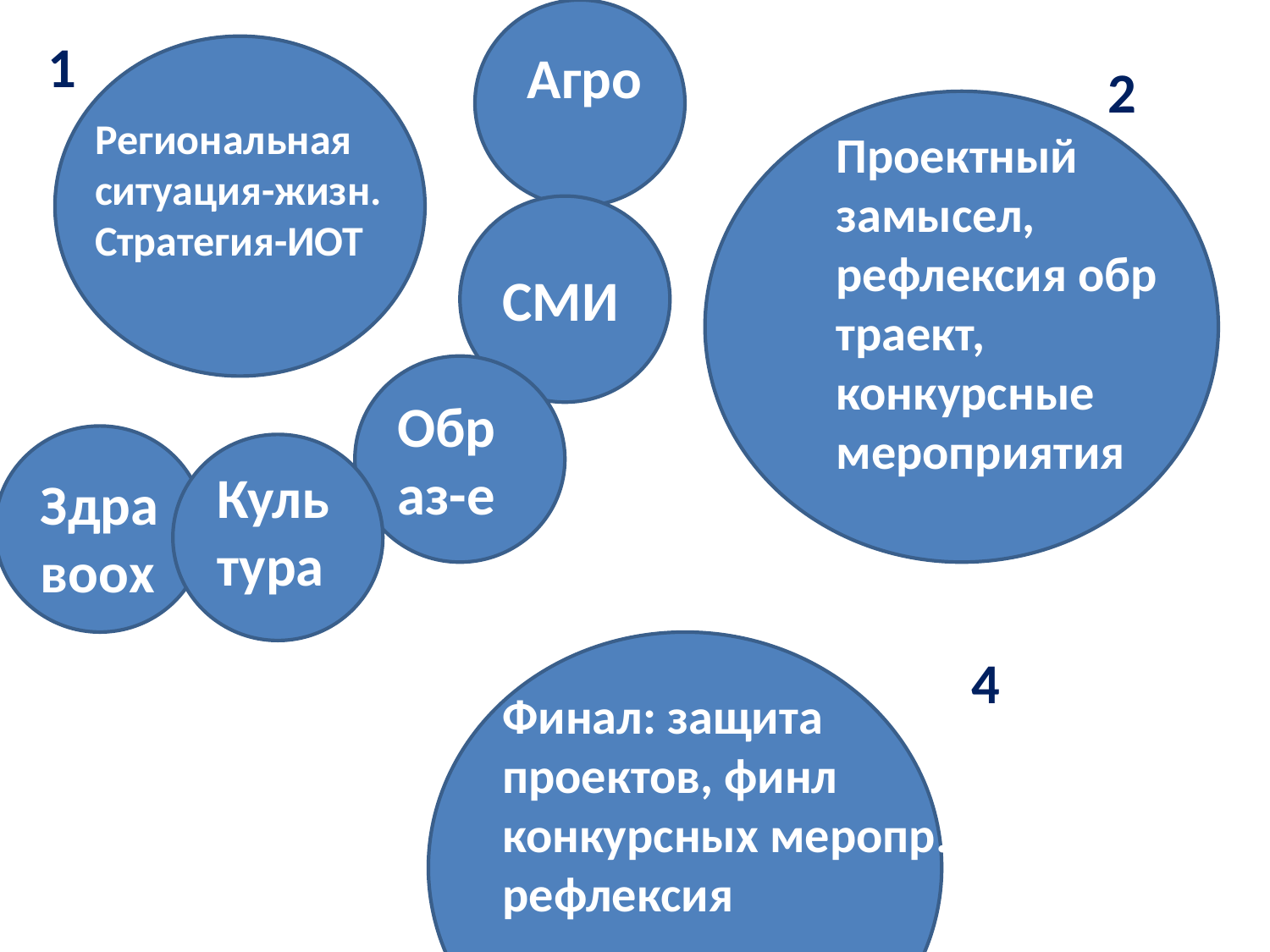

1

Агро
2

Региональная ситуация-жизн. Стратегия-ИОТ
Проектный замысел, рефлексия обр траект, конкурсные мероприятия

СМИ

Образ-е

Культура
Здравоохр

4
Финал: защита проектов, финл конкурсных меропр., рефлексия